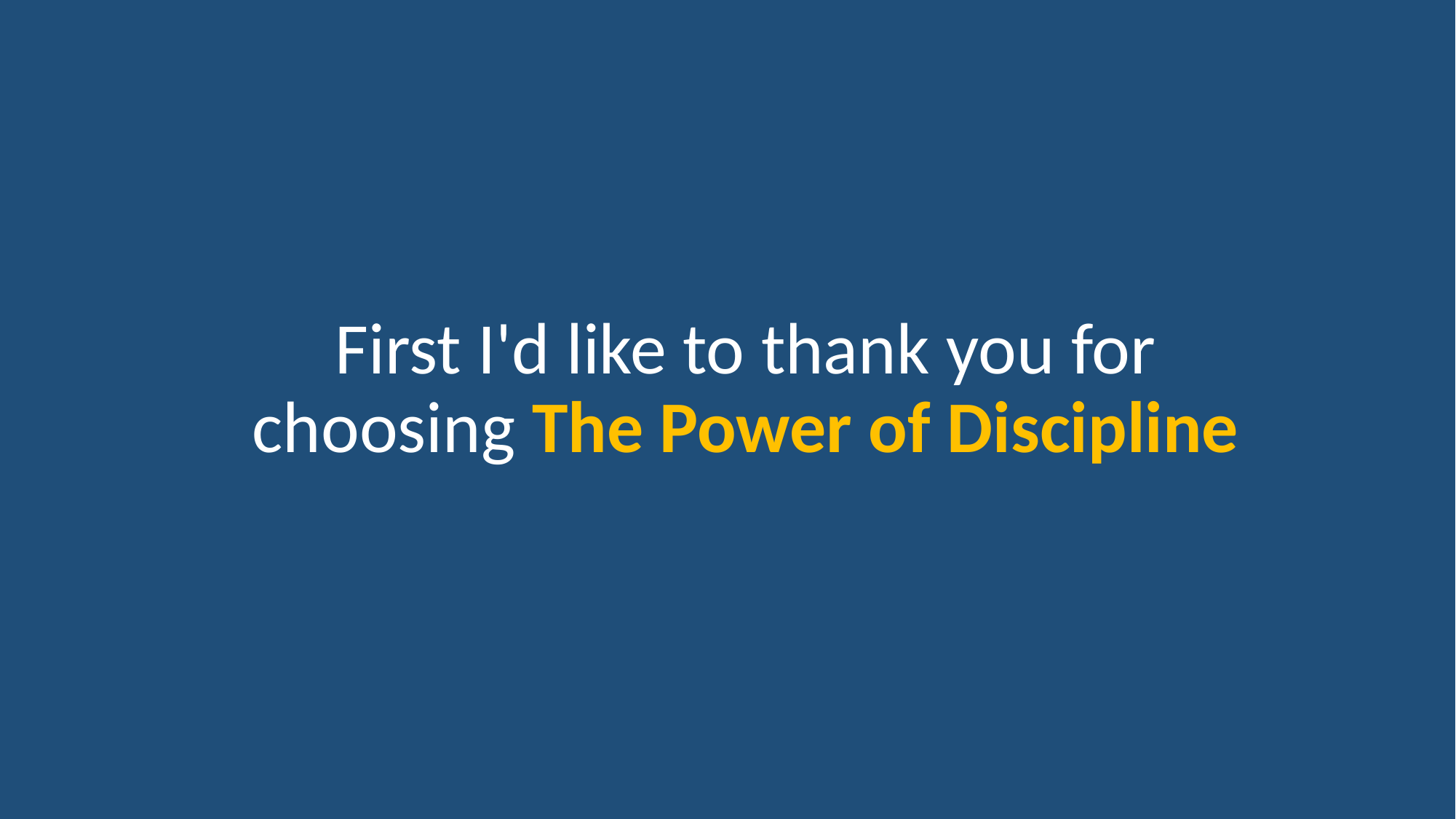

# First I'd like to thank you for choosing The Power of Discipline